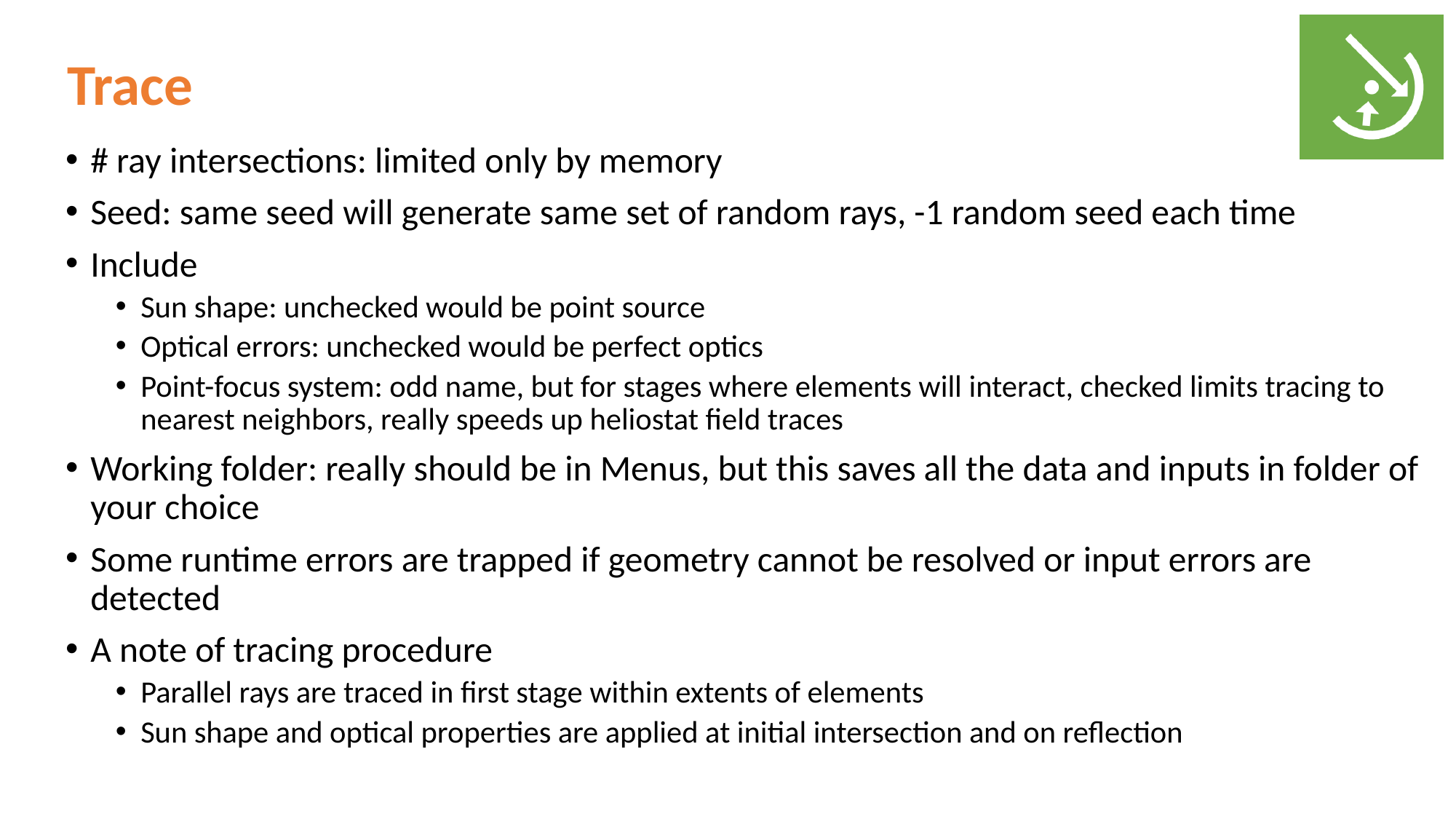

# Trace
# ray intersections: limited only by memory
Seed: same seed will generate same set of random rays, -1 random seed each time
Include
Sun shape: unchecked would be point source
Optical errors: unchecked would be perfect optics
Point-focus system: odd name, but for stages where elements will interact, checked limits tracing to nearest neighbors, really speeds up heliostat field traces
Working folder: really should be in Menus, but this saves all the data and inputs in folder of your choice
Some runtime errors are trapped if geometry cannot be resolved or input errors are detected
A note of tracing procedure
Parallel rays are traced in first stage within extents of elements
Sun shape and optical properties are applied at initial intersection and on reflection